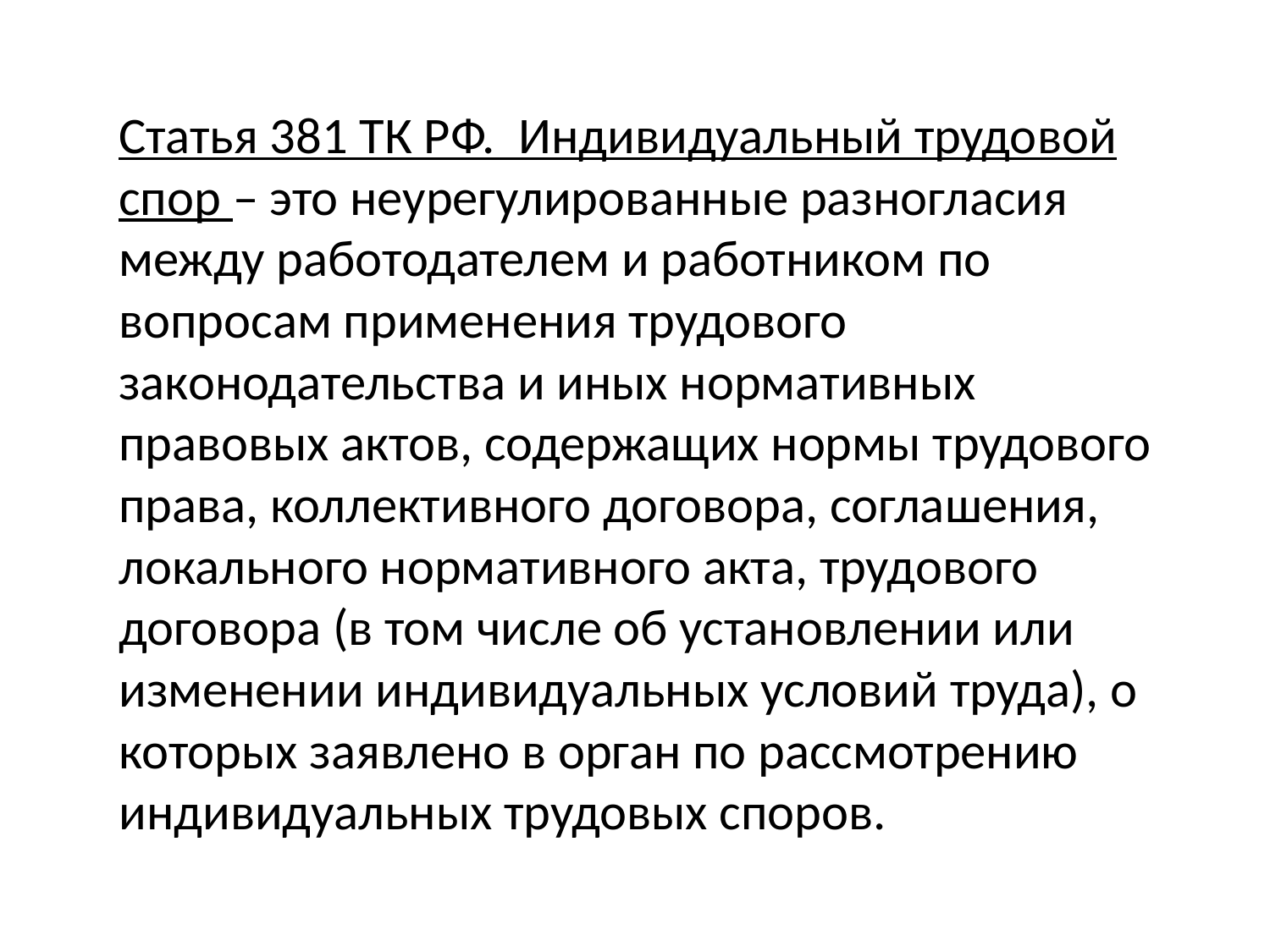

#
    Статья 381 ТК РФ.  Индивидуальный трудовой спор – это неурегулированные разногласия между работодателем и работником по вопросам применения трудового законодательства и иных нормативных правовых актов, содержащих нормы трудового права, коллективного договора, соглашения, локального нормативного акта, трудового договора (в том числе об установлении или изменении индивидуальных условий труда), о которых заявлено в орган по рассмотрению индивидуальных трудовых споров.